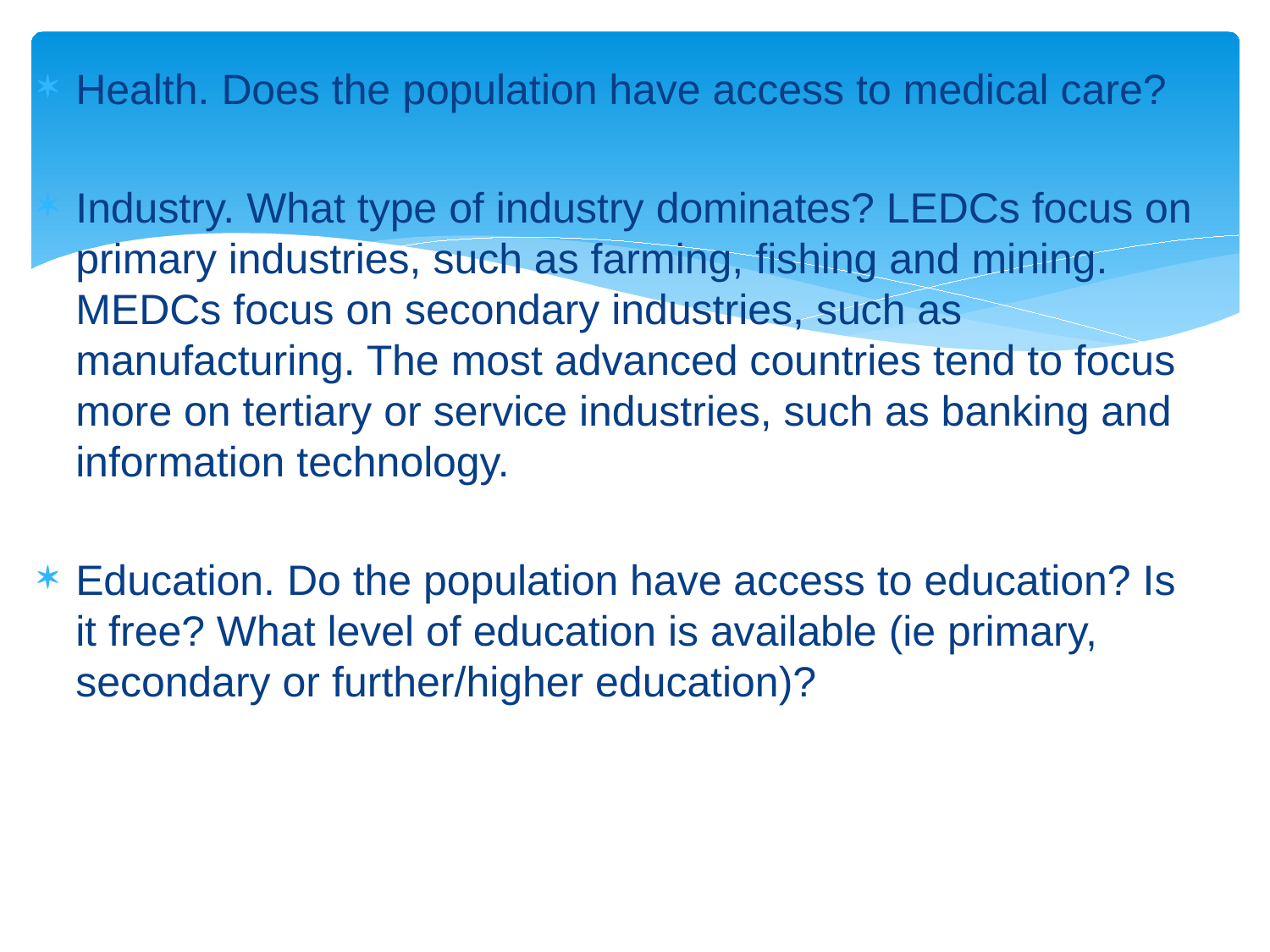

Health. Does the population have access to medical care?

Industry. What type of industry dominates? LEDCs focus on primary industries, such as farming, fishing and mining. MEDCs focus on secondary industries, such as manufacturing. The most advanced countries tend to focus more on tertiary or service industries, such as banking and information technology.

Education. Do the population have access to education? Is it free? What level of education is available (ie primary, secondary or further/higher education)?